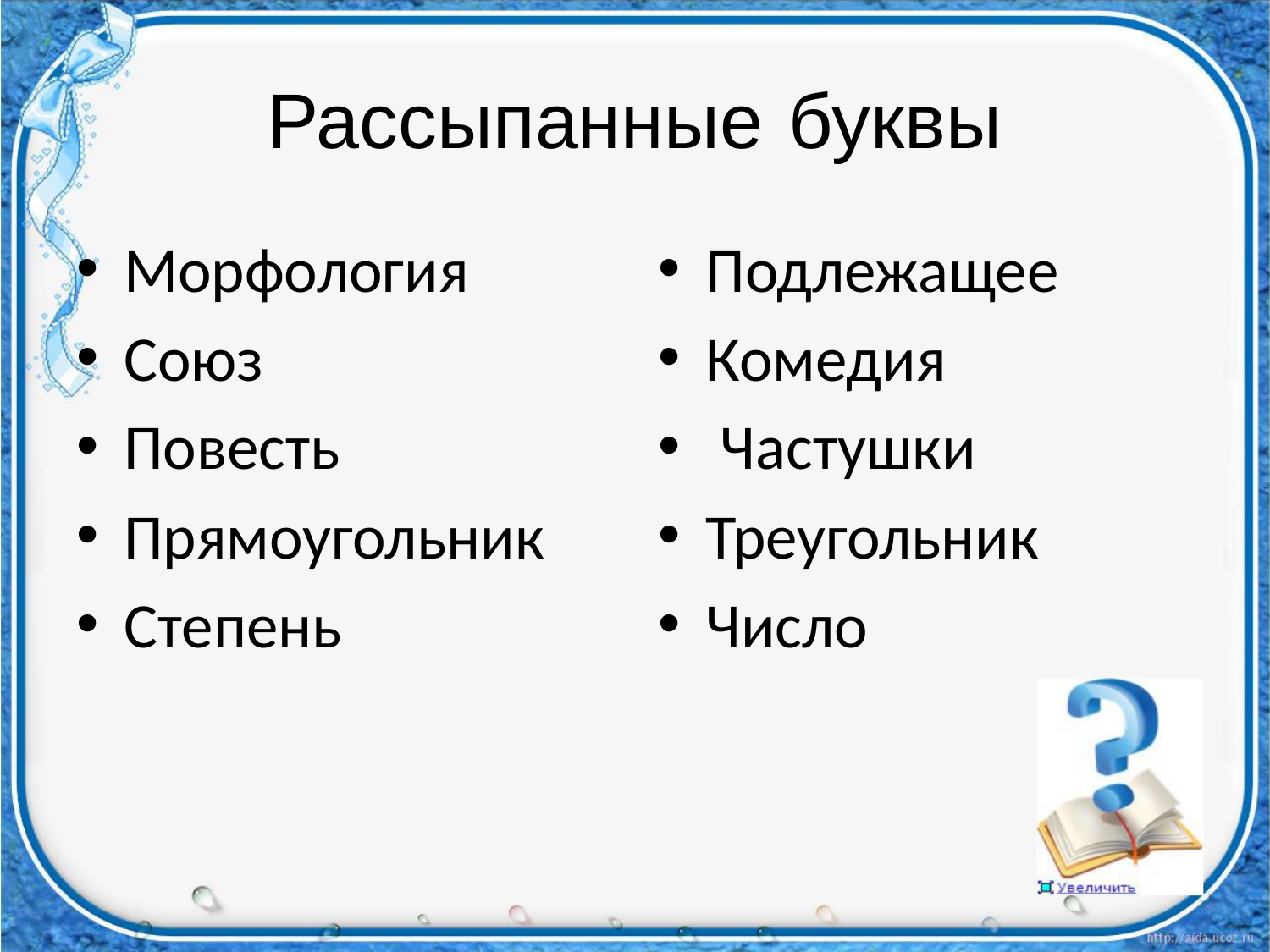

# Рассыпанные буквы
Морфология
Союз
Повесть
Прямоугольник
Степень

Подлежащее
Комедия
 Частушки
Треугольник
Число